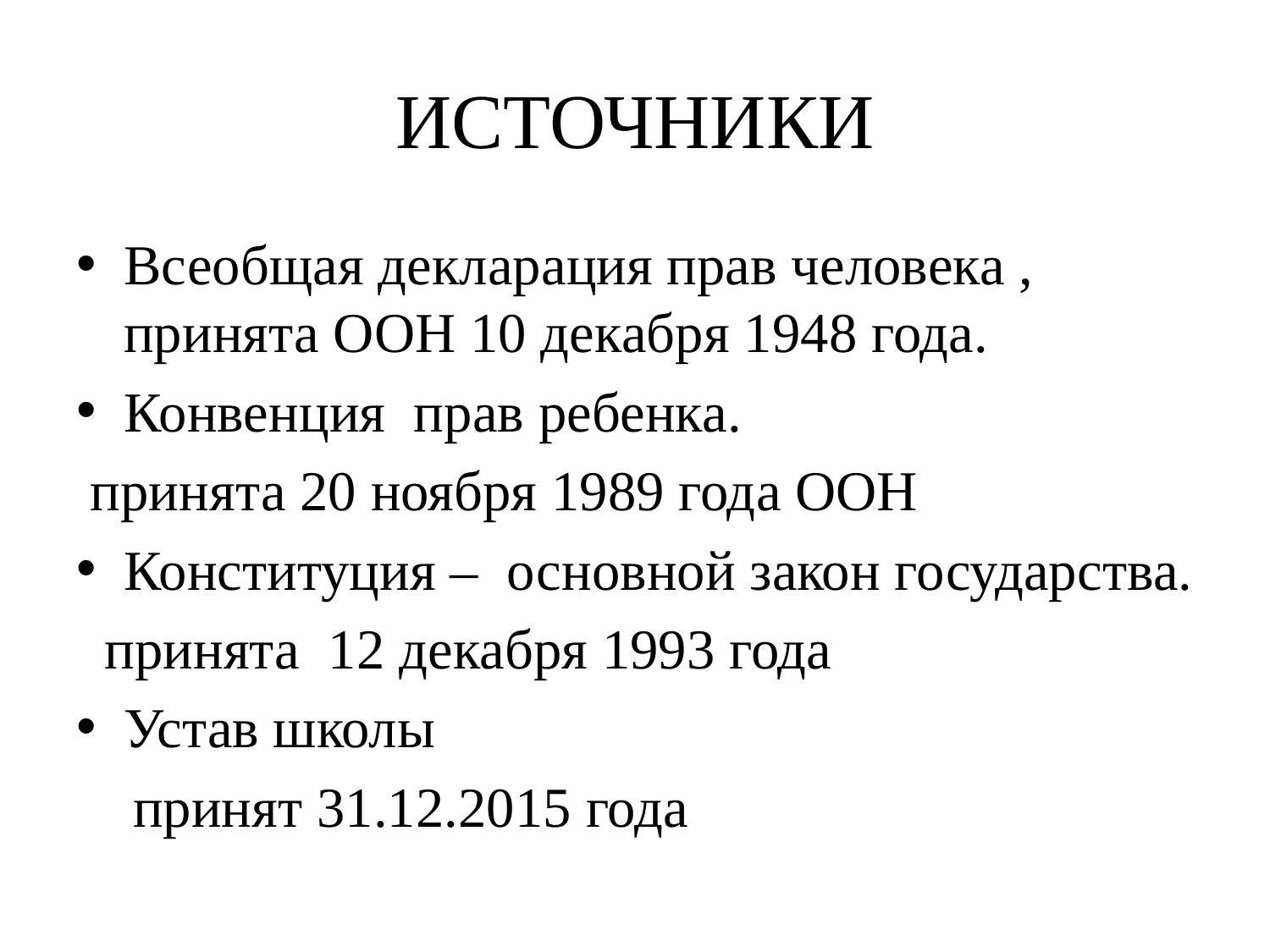

# ИСТОЧНИКИ
Всеобщая декларация прав человека , принята ООН 10 декабря 1948 года.
Конвенция  прав ребенка.
 принята 20 ноября 1989 года ООН
Конституция –  основной закон государства.
  принята  12 декабря 1993 года
Устав школы
    принят 31.12.2015 года